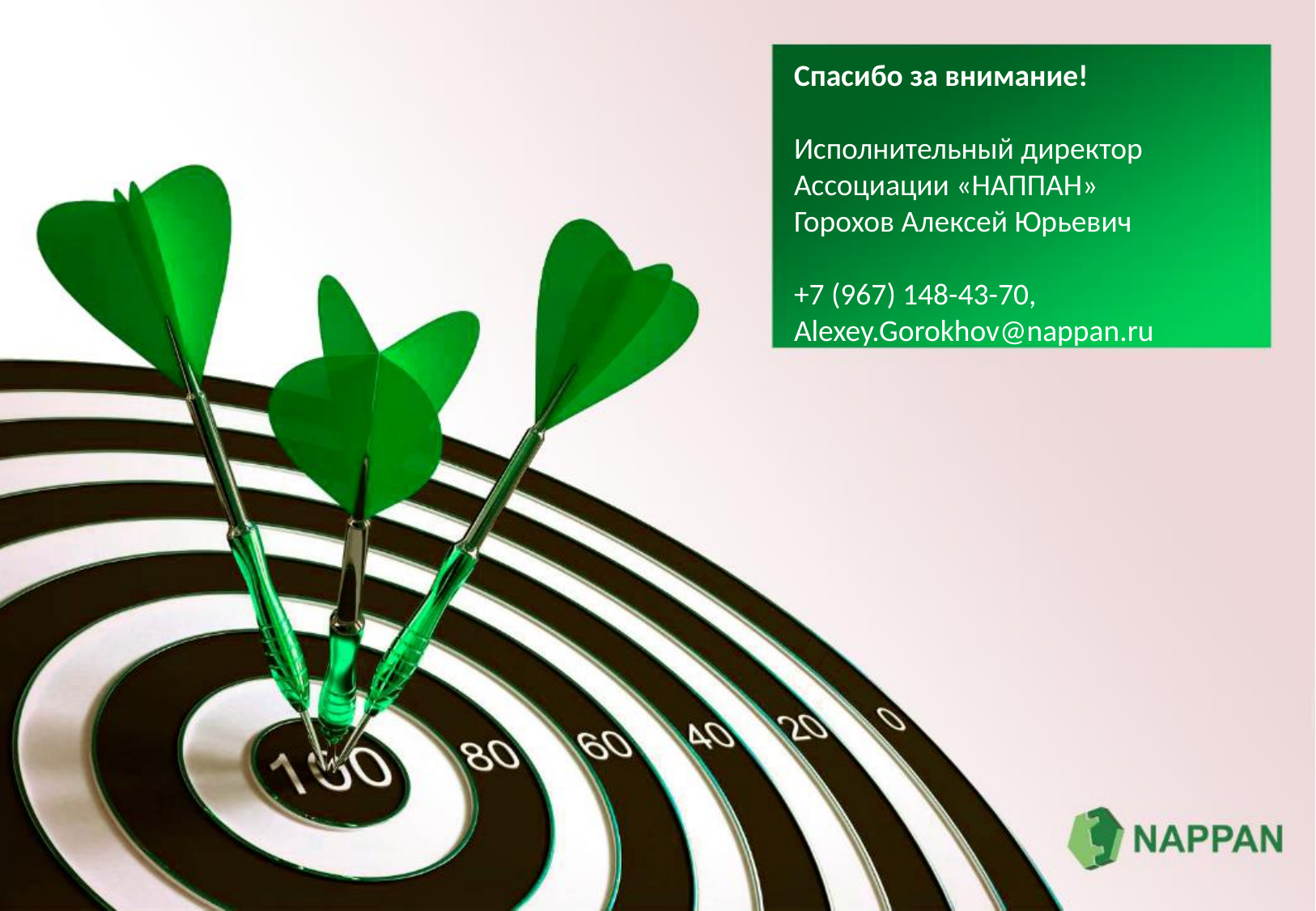

# Спасибо за внимание! Исполнительный директор Ассоциации «НАППАН» Горохов Алексей Юрьевич +7 (967) 148-43-70, Alexey.Gorokhov@nappan.ru